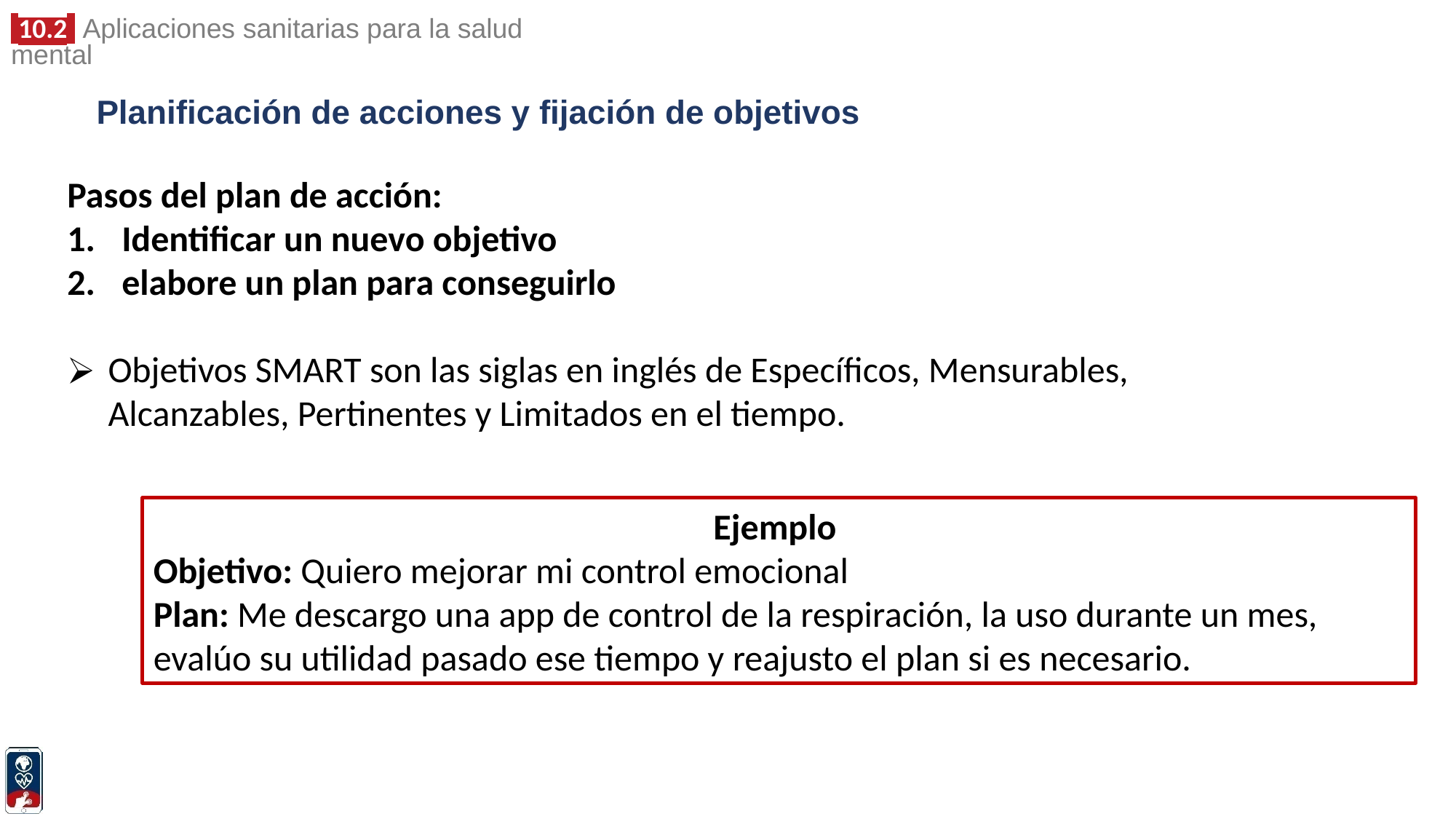

# Planificación de acciones y fijación de objetivos
Pasos del plan de acción:
Identificar un nuevo objetivo
elabore un plan para conseguirlo

Objetivos SMART son las siglas en inglés de Específicos, Mensurables, Alcanzables, Pertinentes y Limitados en el tiempo.
Ejemplo
Objetivo: Quiero mejorar mi control emocional
Plan: Me descargo una app de control de la respiración, la uso durante un mes, evalúo su utilidad pasado ese tiempo y reajusto el plan si es necesario.